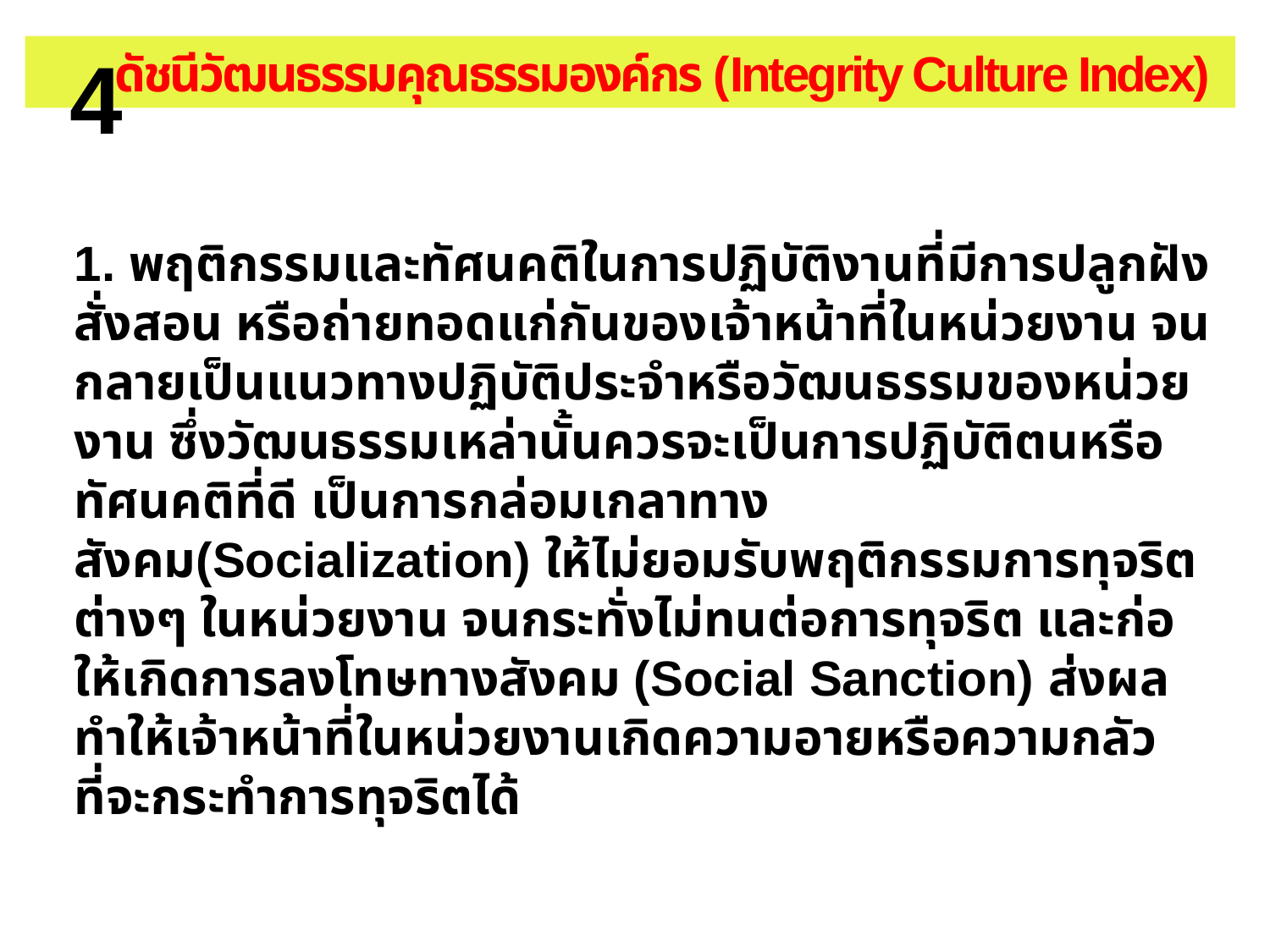

4
       ดัชนีวัฒนธรรมคุณธรรมองค์กร (Integrity Culture Index)
1. พฤติกรรมและทัศนคติในการปฏิบัติงานที่มีการปลูกฝัง สั่งสอน หรือถ่ายทอดแก่กันของเจ้าหน้าที่ในหน่วยงาน จนกลายเป็นแนวทางปฏิบัติประจำหรือวัฒนธรรมของหน่วยงาน ซึ่งวัฒนธรรมเหล่านั้นควรจะเป็นการปฏิบัติตนหรือทัศนคติที่ดี เป็นการกล่อมเกลาทางสังคม(Socialization) ให้ไม่ยอมรับพฤติกรรมการทุจริตต่างๆ ในหน่วยงาน จนกระทั่งไม่ทนต่อการทุจริต และก่อให้เกิดการลงโทษทางสังคม (Social Sanction) ส่งผลทำให้เจ้าหน้าที่ในหน่วยงานเกิดความอายหรือความกลัว
ที่จะกระทำการทุจริตได้